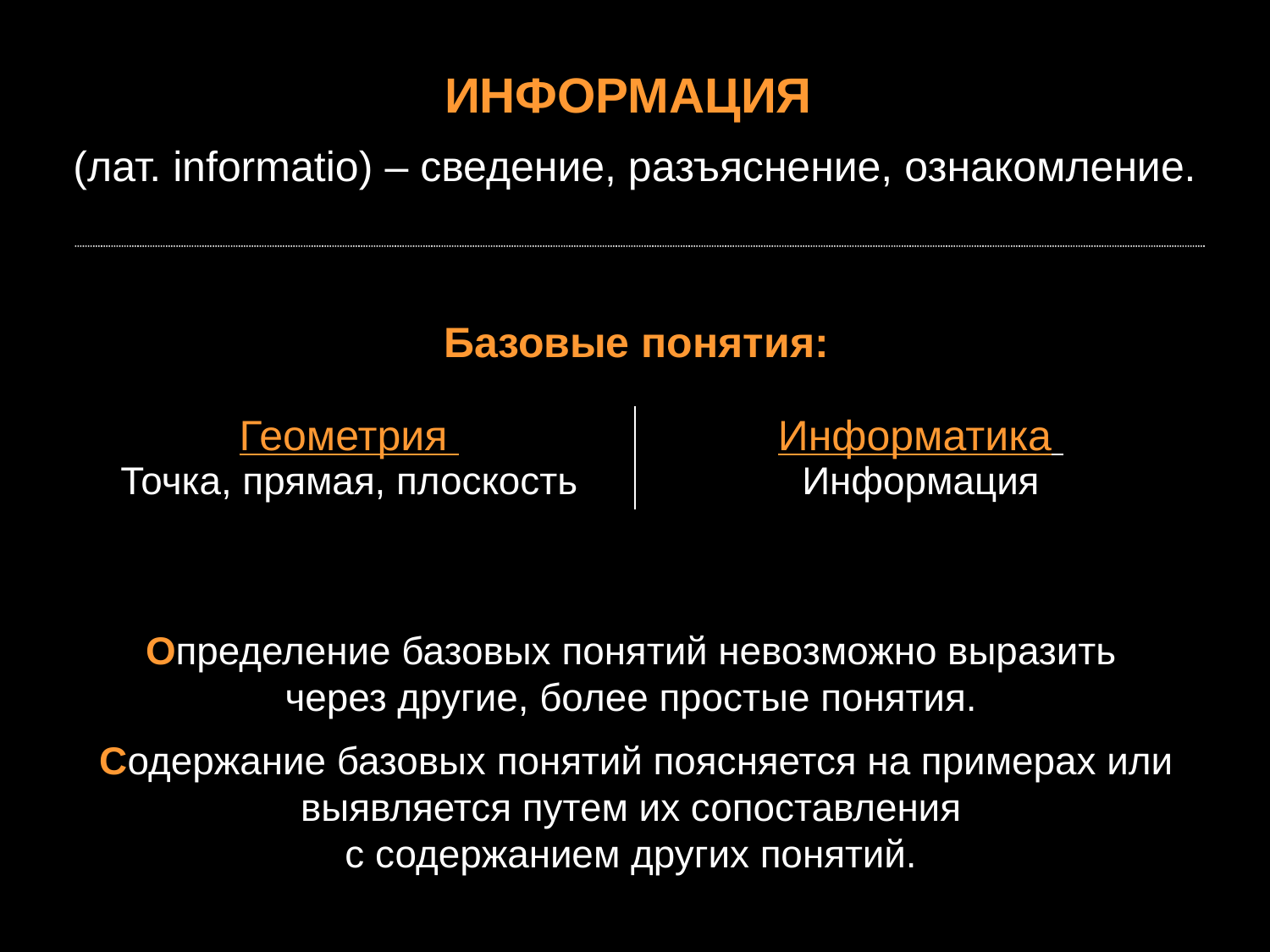

# ИНФОРМАЦИЯ (лат. informatio) – сведение, разъяснение, ознакомление.

Базовые понятия:
| Геометрия Точка, прямая, плоскость | Информатика Информация |
| --- | --- |
Определение базовых понятий невозможно выразить
через другие, более простые понятия.
Содержание базовых понятий поясняется на примерах или выявляется путем их сопоставления
с содержанием других понятий.